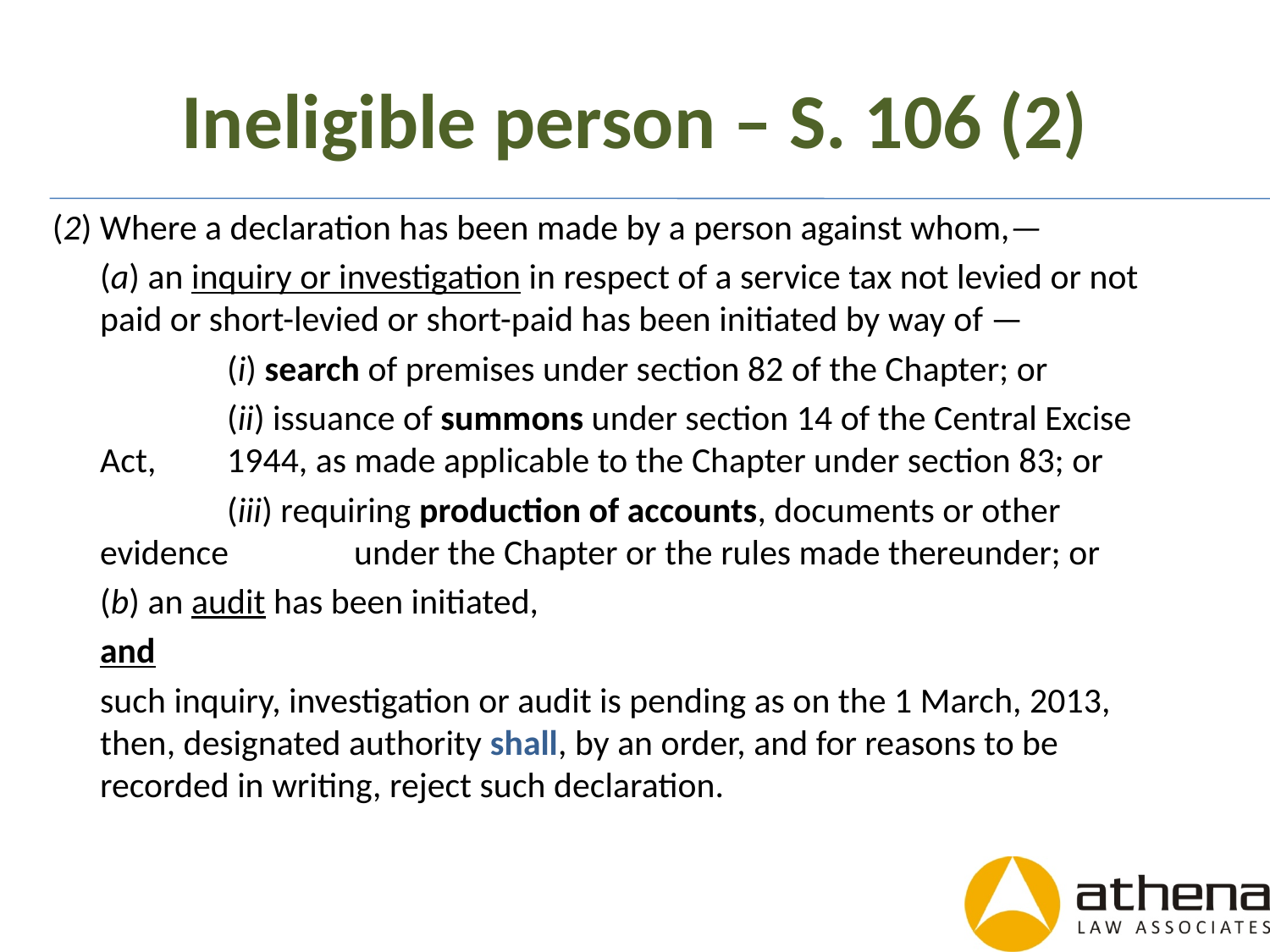

# Ineligible person – S. 106 (2)
(2) Where a declaration has been made by a person against whom,—
	(a) an inquiry or investigation in respect of a service tax not levied or not paid or short-levied or short-paid has been initiated by way of —
		(i) search of premises under section 82 of the Chapter; or
		(ii) issuance of summons under section 14 of the Central Excise Act, 	1944, as made applicable to the Chapter under section 83; or
		(iii) requiring production of accounts, documents or other evidence 	under the Chapter or the rules made thereunder; or
	(b) an audit has been initiated,
	and
	such inquiry, investigation or audit is pending as on the 1 March, 2013, then, designated authority shall, by an order, and for reasons to be recorded in writing, reject such declaration.